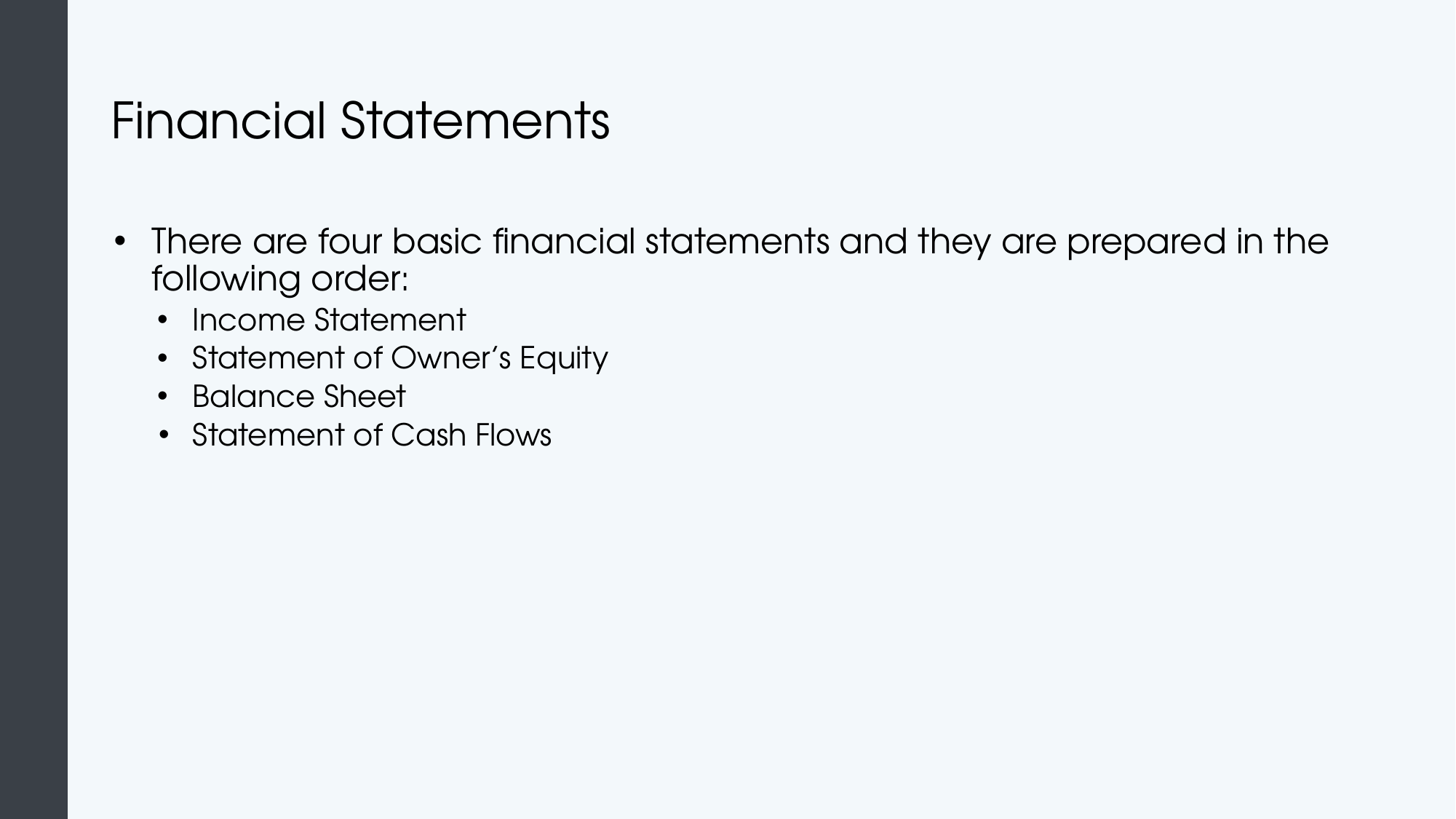

# Financial Statements
There are four basic financial statements and they are prepared in the following order:
Income Statement
Statement of Owner’s Equity
Balance Sheet
Statement of Cash Flows